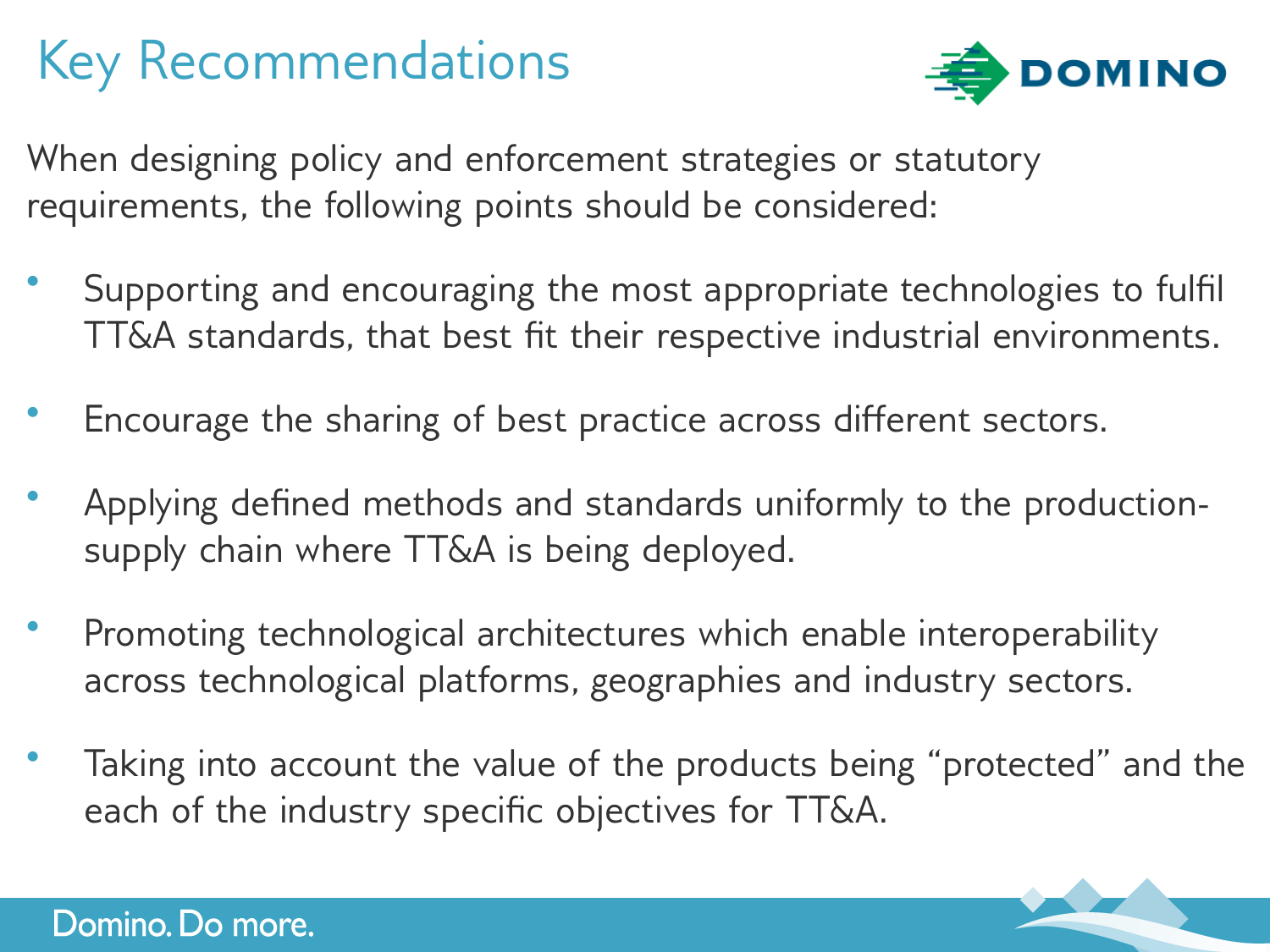

# Key Recommendations
When designing policy and enforcement strategies or statutory requirements, the following points should be considered:

Supporting and encouraging the most appropriate technologies to fulfil TT&A standards, that best fit their respective industrial environments.

Encourage the sharing of best practice across different sectors.

Applying defined methods and standards uniformly to the production-supply chain where TT&A is being deployed.

Promoting technological architectures which enable interoperability across technological platforms, geographies and industry sectors.

Taking into account the value of the products being “protected” and the each of the industry specific objectives for TT&A.